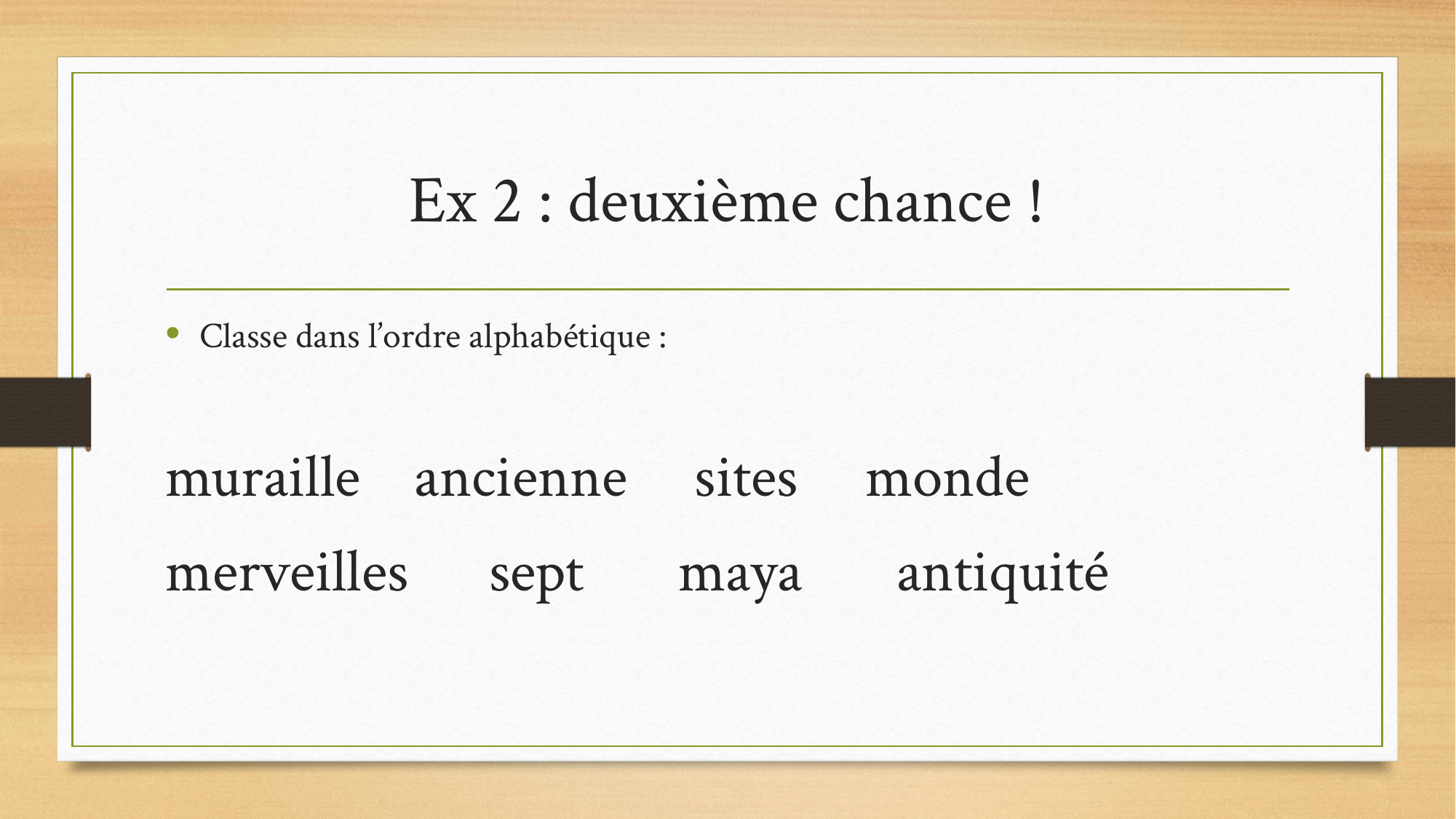

# Ex 2 : deuxième chance !
Classe dans l’ordre alphabétique :

muraille    ancienne     sites     monde
merveilles      sept       maya       antiquité